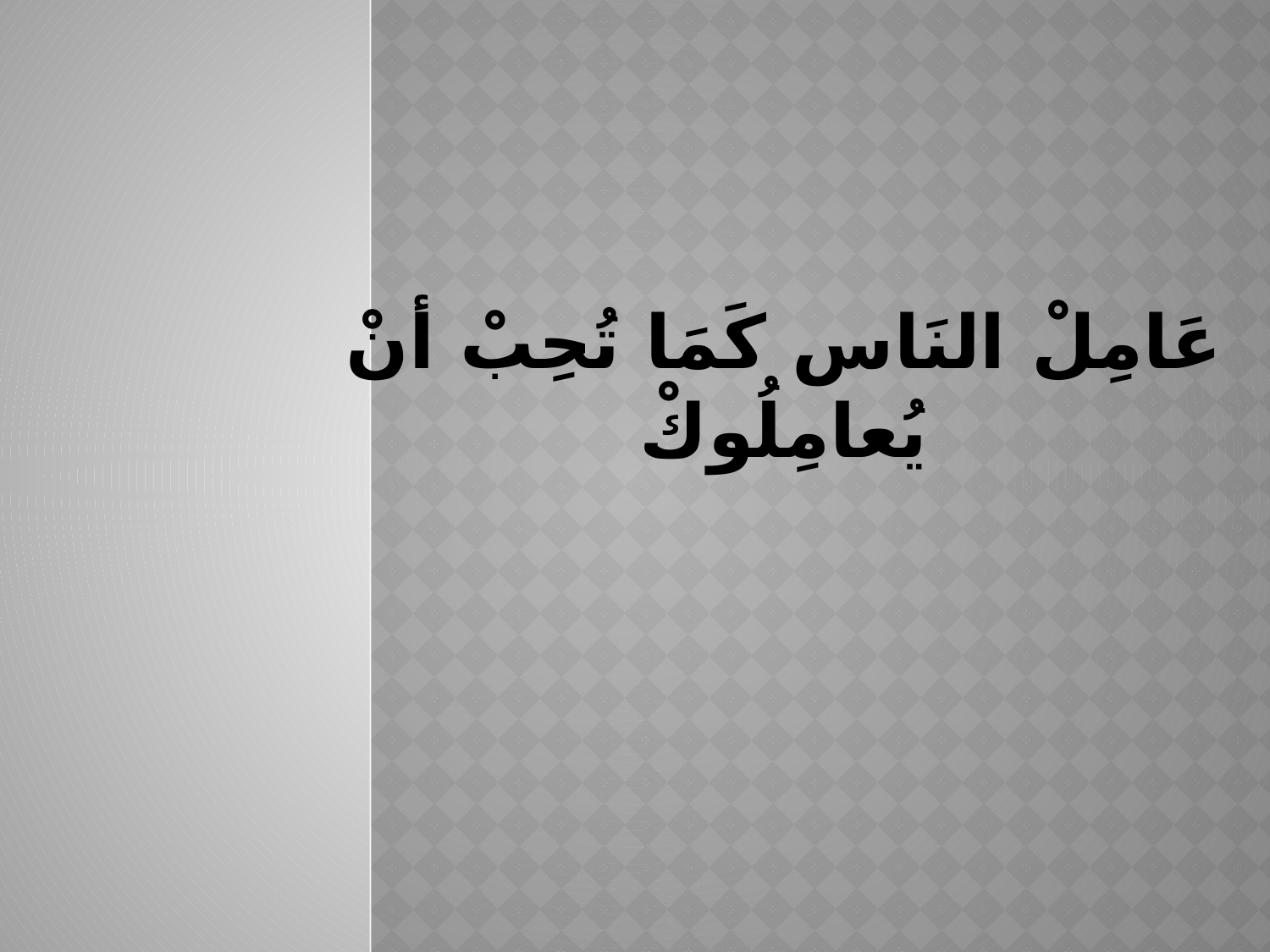

# عَامِلْ النَاس كَمَا تُحِبْ أنْ يُعامِلُوكْ